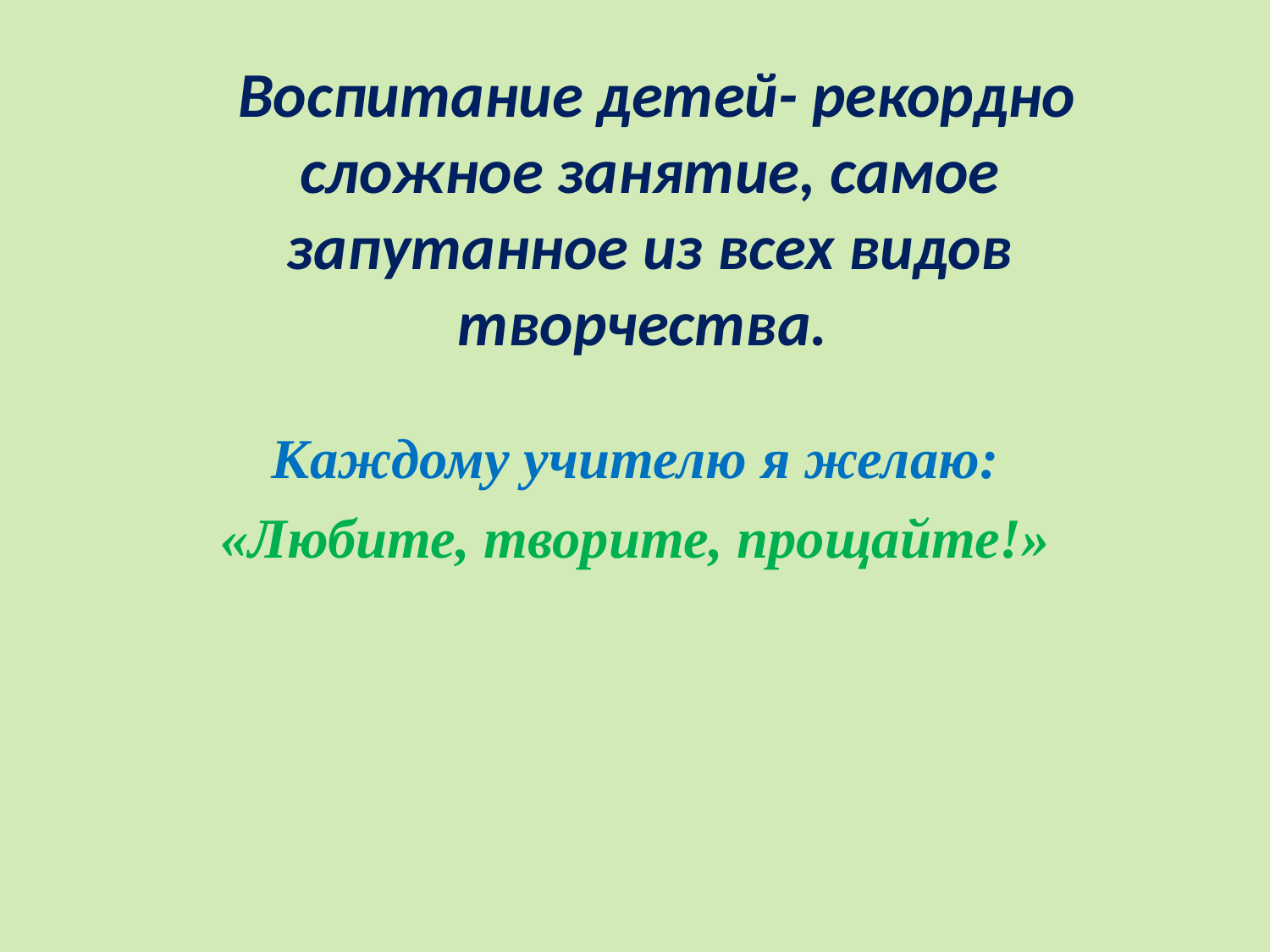

# Воспитание детей- рекордно сложное занятие, самое запутанное из всех видов творчества.
Каждому учителю я желаю:
«Любите, творите, прощайте!»